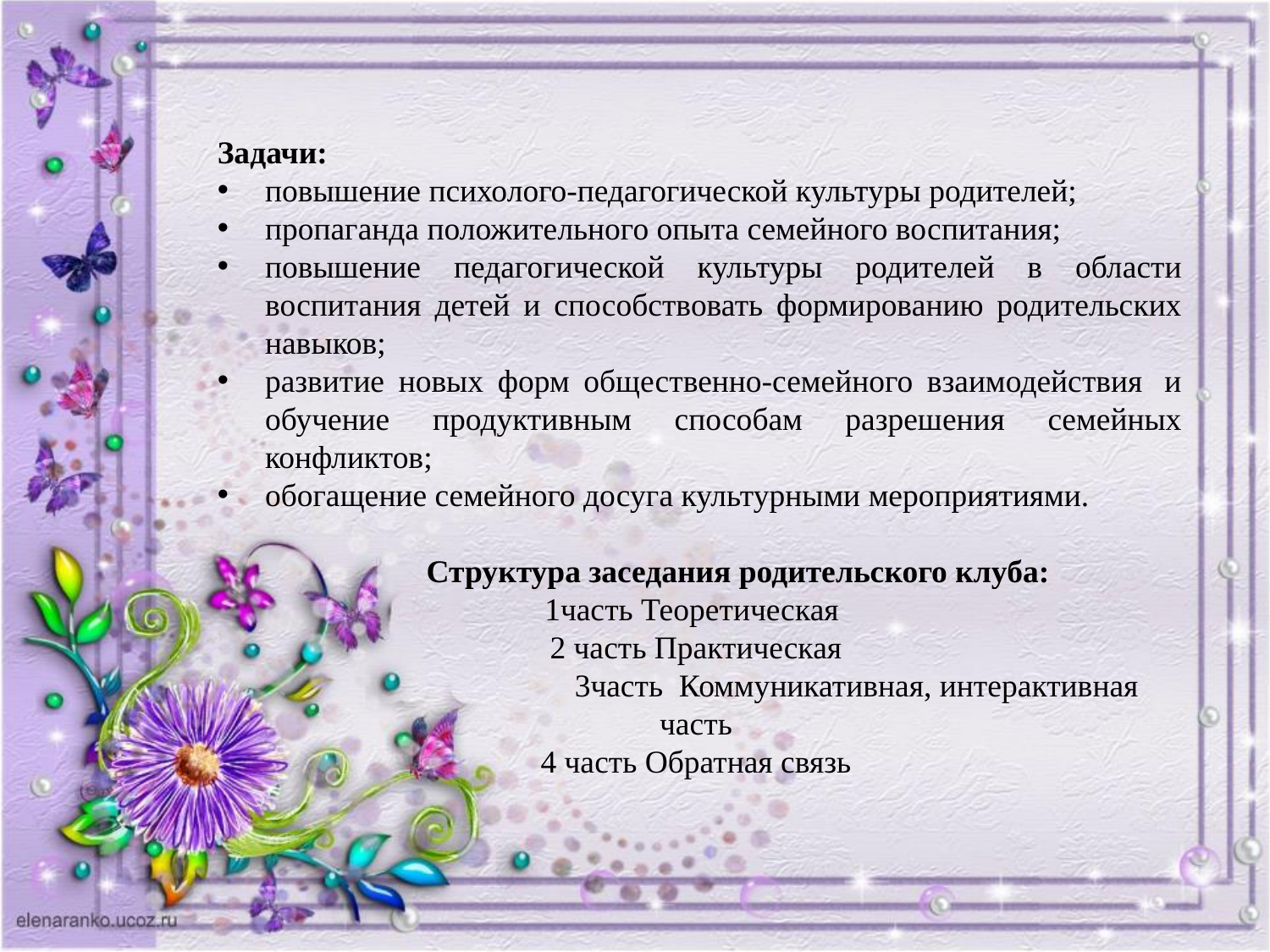

Задачи:
повышение психолого-педагогической культуры родителей;
пропаганда положительного опыта семейного воспитания;
повышение педагогической культуры родителей в области воспитания детей и способствовать формированию родительских навыков;
развитие новых форм общественно-семейного взаимодействия  и обучение продуктивным способам разрешения семейных конфликтов;
обогащение семейного досуга культурными мероприятиями.

                          Структура заседания родительского клуба:
1часть Теоретическая
2 часть Практическая
                                       3часть  Коммуникативная, интерактивная часть
4 часть Обратная связь